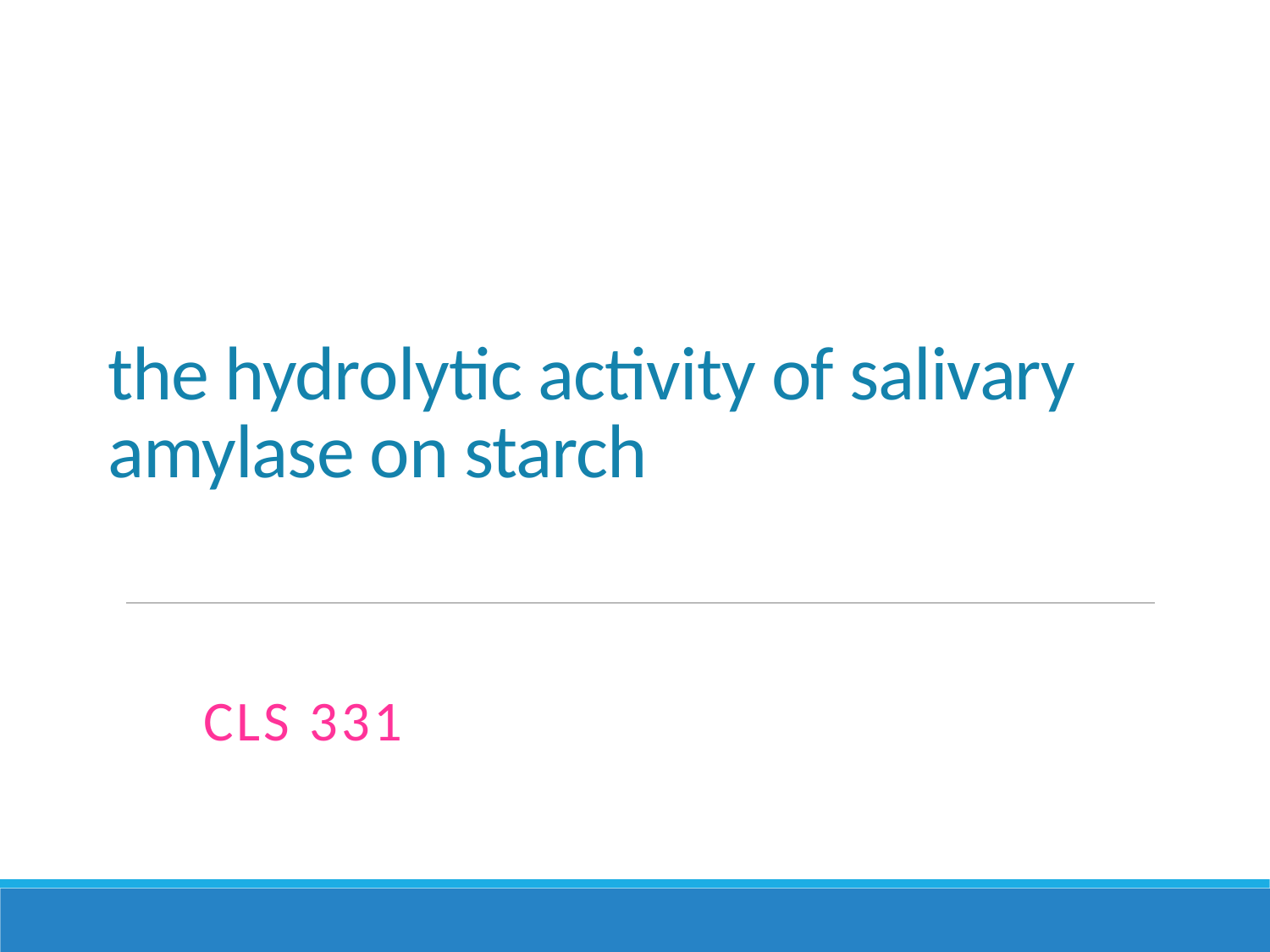

# the hydrolytic activity of salivary amylase on starch
Cls 331